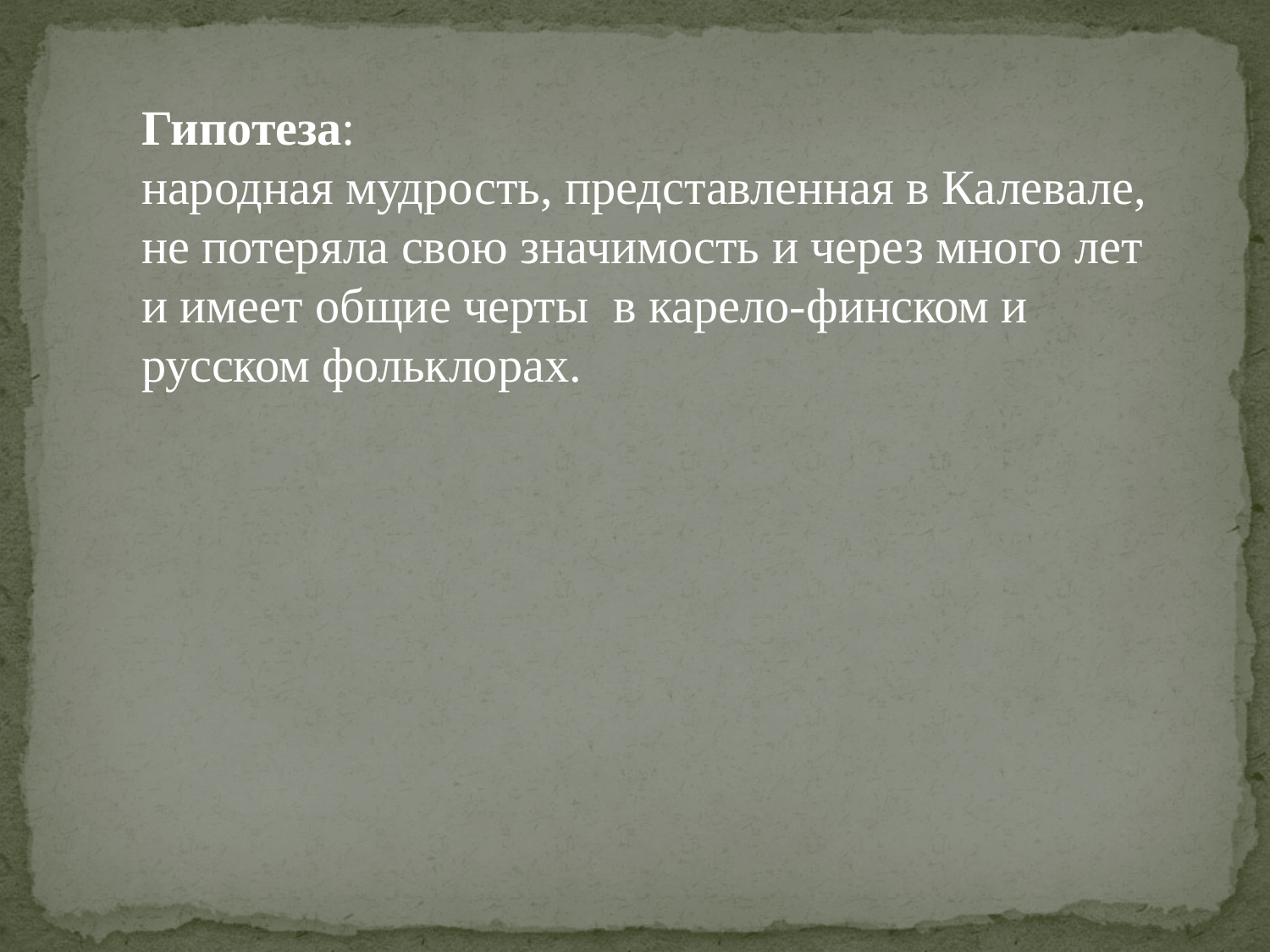

Гипотеза:
народная мудрость, представленная в Калевале, не потеряла свою значимость и через много лет и имеет общие черты  в карело-финском и русском фольклорах.